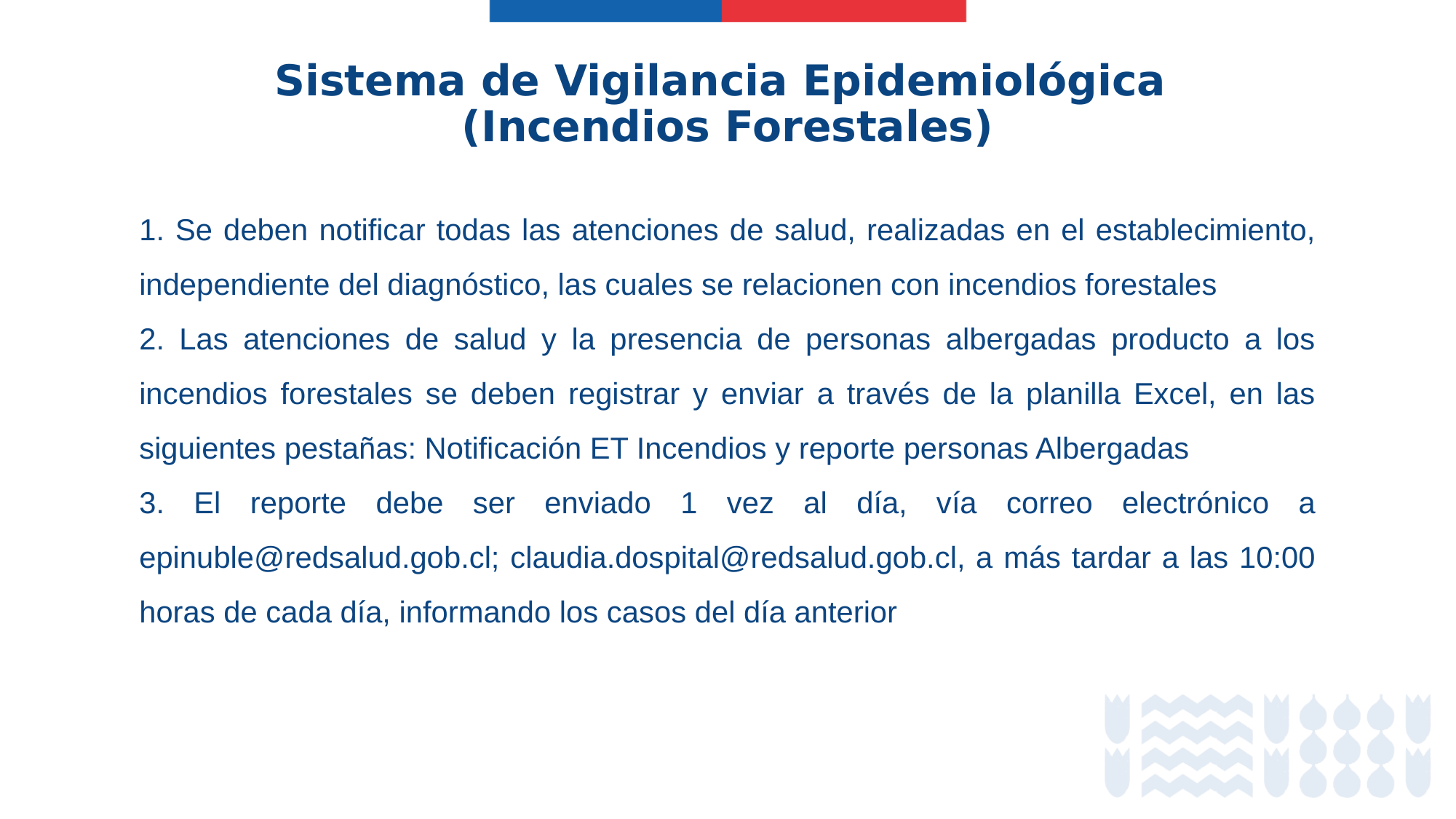

Sistema de Vigilancia Epidemiológica
(Incendios Forestales)
1. Se deben notificar todas las atenciones de salud, realizadas en el establecimiento, independiente del diagnóstico, las cuales se relacionen con incendios forestales
2. Las atenciones de salud y la presencia de personas albergadas producto a los incendios forestales se deben registrar y enviar a través de la planilla Excel, en las siguientes pestañas: Notificación ET Incendios y reporte personas Albergadas
3. El reporte debe ser enviado 1 vez al día, vía correo electrónico a epinuble@redsalud.gob.cl; claudia.dospital@redsalud.gob.cl, a más tardar a las 10:00 horas de cada día, informando los casos del día anterior